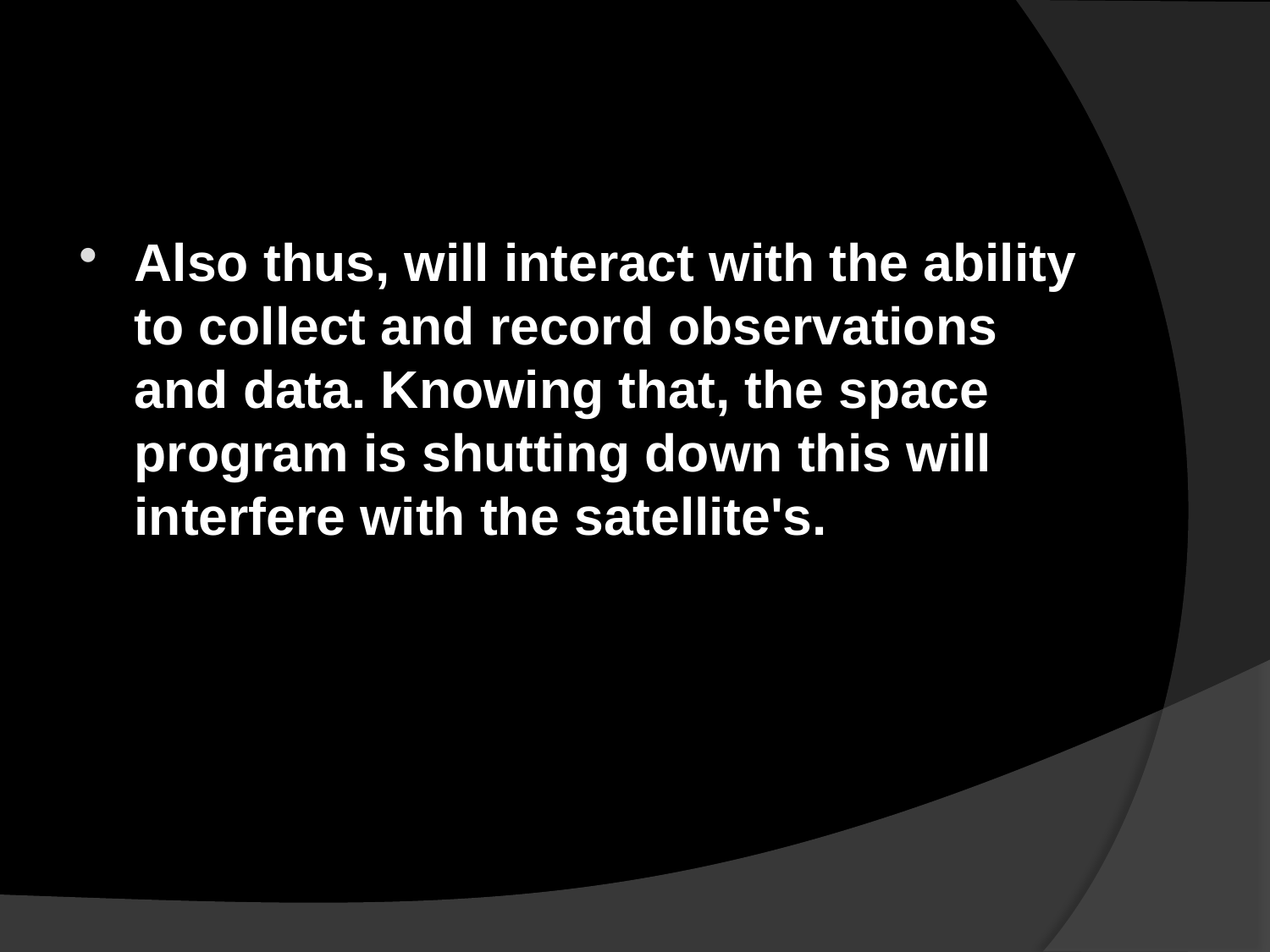

#
Also thus, will interact with the ability to collect and record observations and data. Knowing that, the space program is shutting down this will interfere with the satellite's.